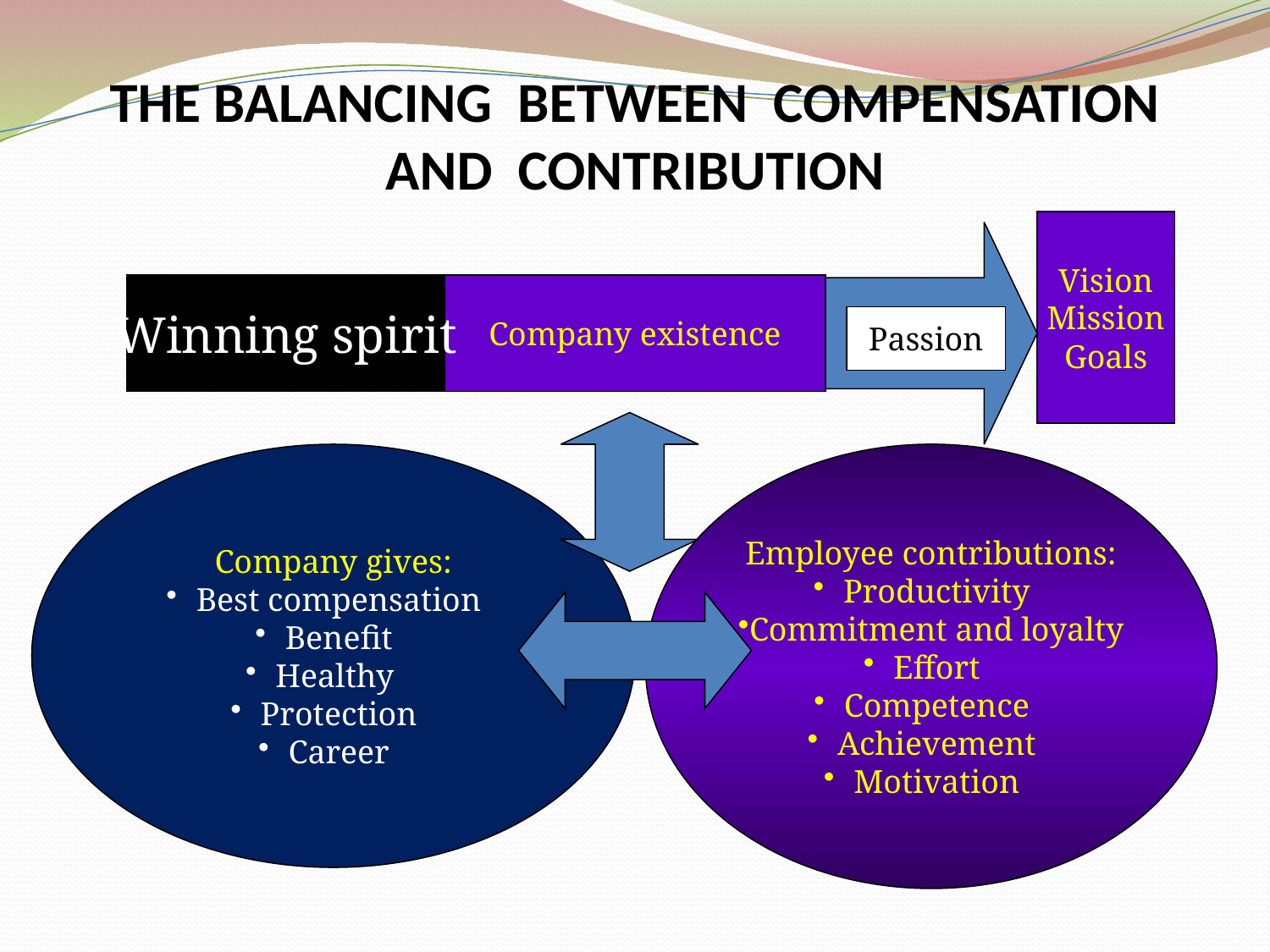

# THE BALANCING  BETWEEN  COMPENSATION AND  CONTRIBUTION
Vision
Mission
Goals

Winning spirit
Company existence
Passion

Company gives:
Best compensation
Benefit
Healthy
Protection
Career
Employee contributions:
Productivity
Commitment and loyalty
Effort
Competence
Achievement
Motivation